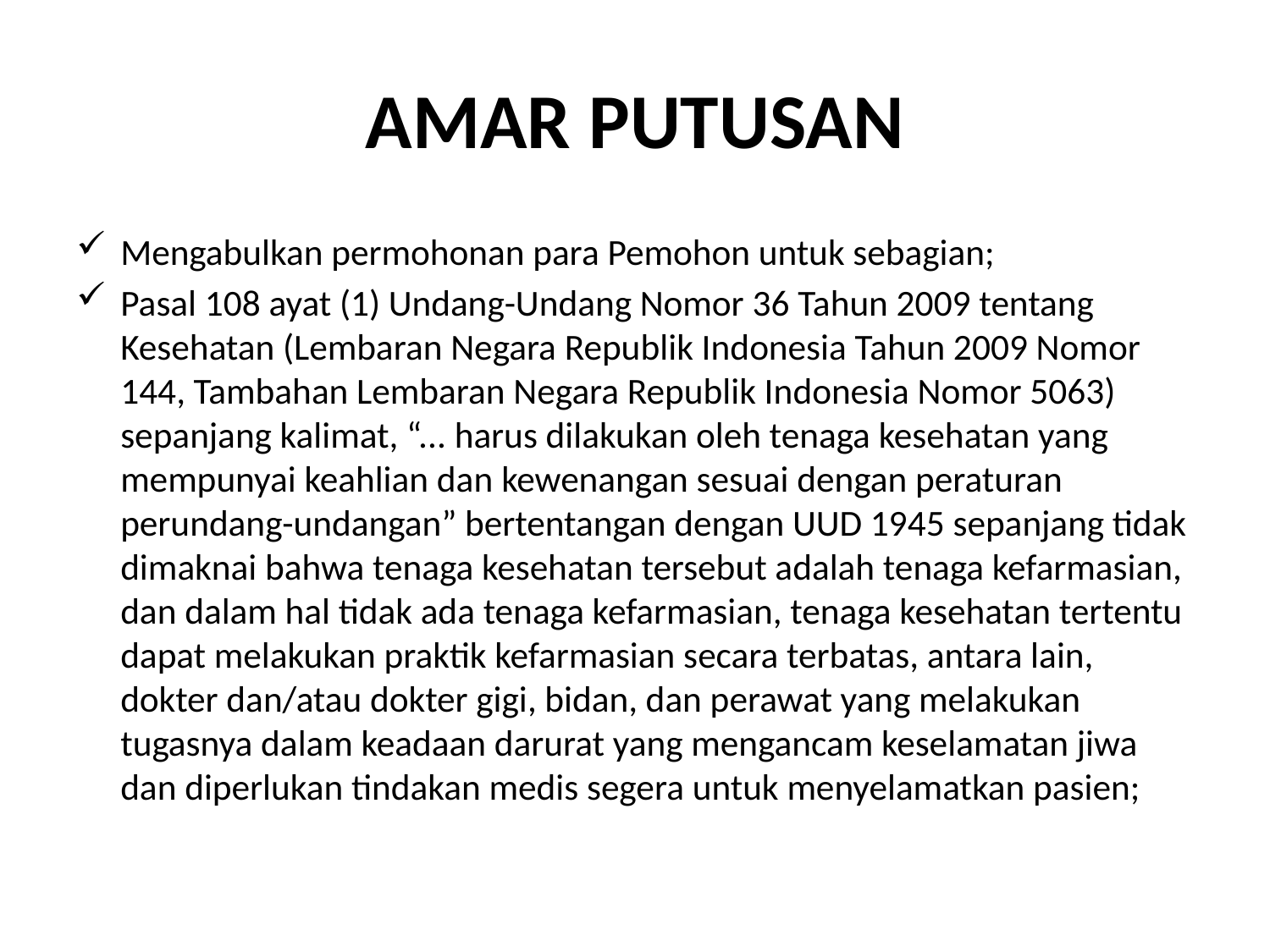

# AMAR PUTUSAN
Mengabulkan permohonan para Pemohon untuk sebagian;
Pasal 108 ayat (1) Undang-Undang Nomor 36 Tahun 2009 tentang Kesehatan (Lembaran Negara Republik Indonesia Tahun 2009 Nomor 144, Tambahan Lembaran Negara Republik Indonesia Nomor 5063) sepanjang kalimat, “... harus dilakukan oleh tenaga kesehatan yang mempunyai keahlian dan kewenangan sesuai dengan peraturan perundang-undangan” bertentangan dengan UUD 1945 sepanjang tidak dimaknai bahwa tenaga kesehatan tersebut adalah tenaga kefarmasian, dan dalam hal tidak ada tenaga kefarmasian, tenaga kesehatan tertentu dapat melakukan praktik kefarmasian secara terbatas, antara lain, dokter dan/atau dokter gigi, bidan, dan perawat yang melakukan tugasnya dalam keadaan darurat yang mengancam keselamatan jiwa dan diperlukan tindakan medis segera untuk menyelamatkan pasien;